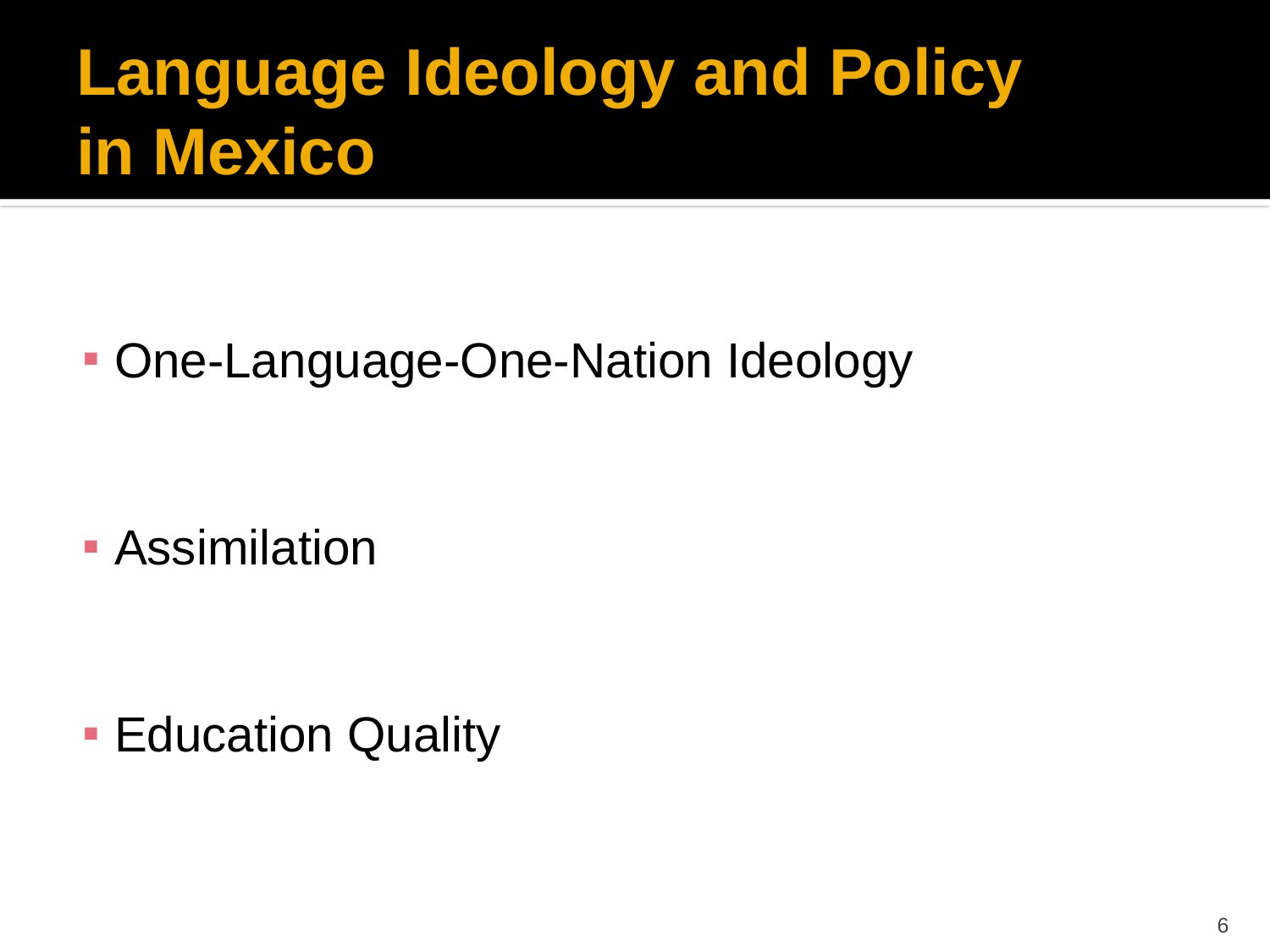

# Language Ideology and Policy in Mexico

One-Language-One-Nation Ideology

Assimilation

Education Quality

6